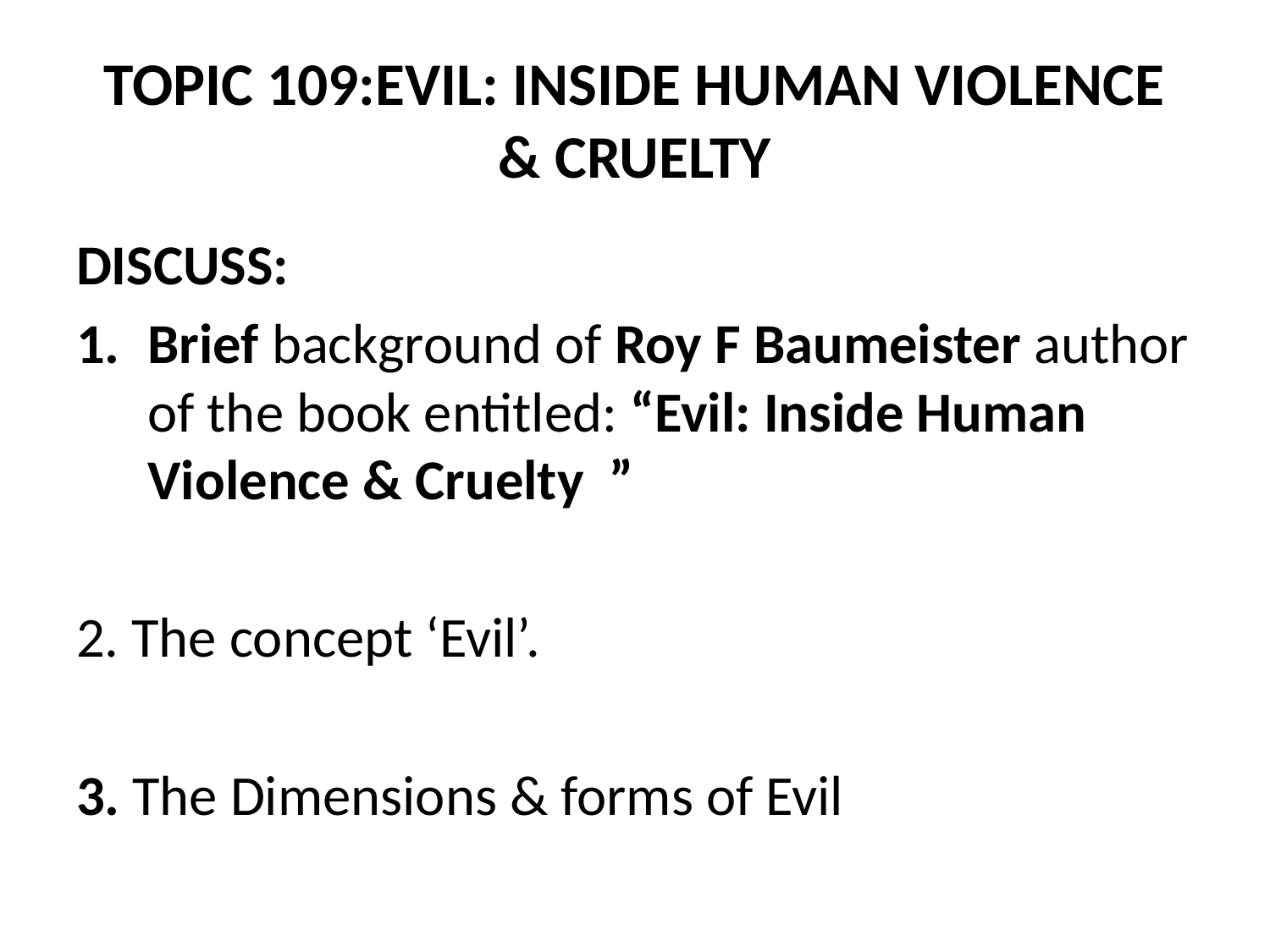

# TOPIC 109:EVIL: INSIDE HUMAN VIOLENCE & CRUELTY
DISCUSS:
Brief background of Roy F Baumeister author of the book entitled: “Evil: Inside Human Violence & Cruelty  ”

2. The concept ‘Evil’.

3. The Dimensions & forms of Evil